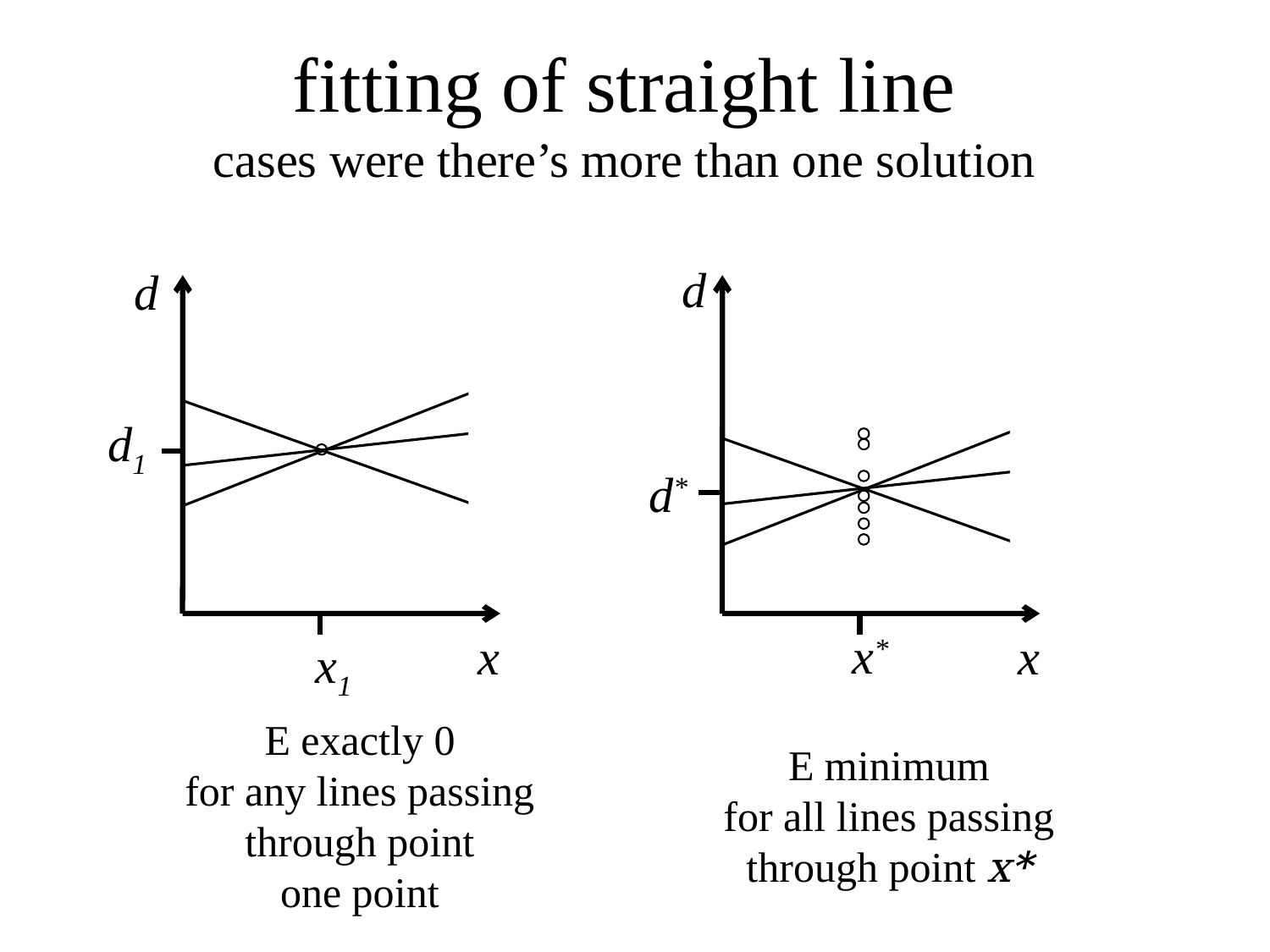

fitting of straight line
cases were there’s more than one solution
d
d

d1

d*

x*
x
x
x1
E exactly 0
for any lines passing through point
one point
E minimum
for all lines passing through point x*